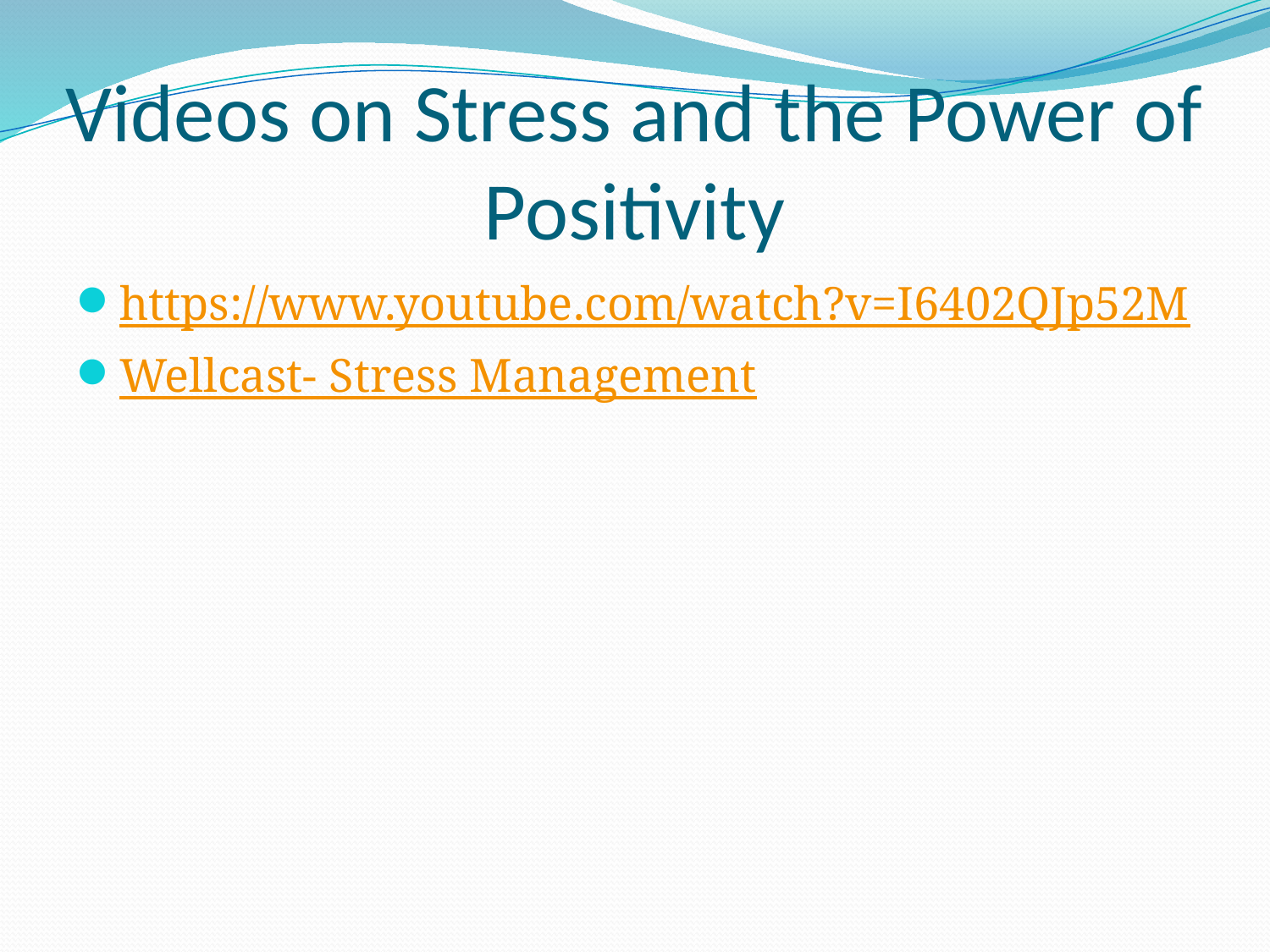

# Videos on Stress and the Power of Positivity
https://www.youtube.com/watch?v=I6402QJp52M
Wellcast- Stress Management